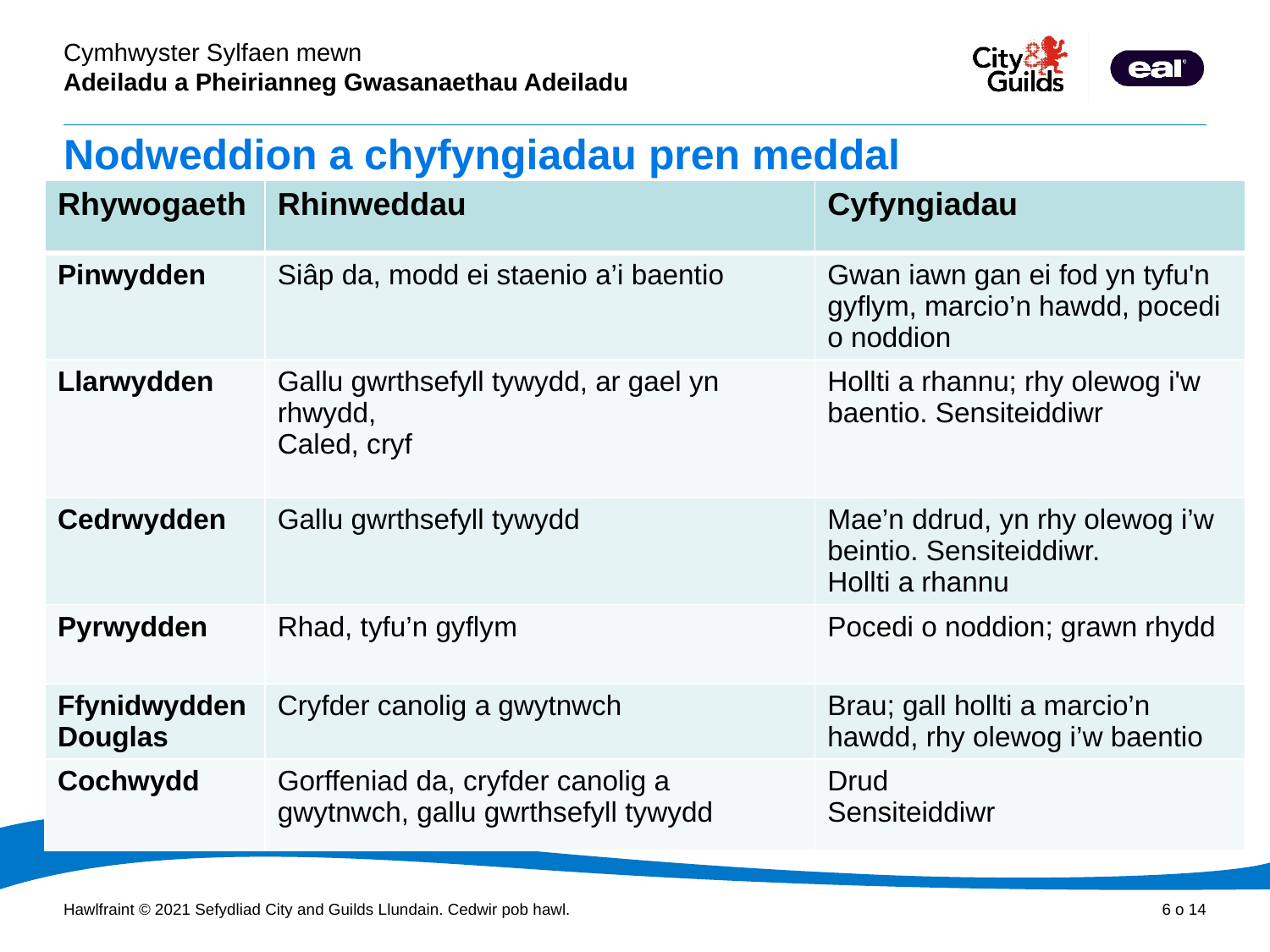

# Nodweddion a chyfyngiadau pren meddal
| Rhywogaeth | Rhinweddau | Cyfyngiadau |
| --- | --- | --- |
| Pinwydden | Siâp da, modd ei staenio a’i baentio | Gwan iawn gan ei fod yn tyfu'n gyflym, marcio’n hawdd, pocedi o noddion |
| Llarwydden | Gallu gwrthsefyll tywydd, ar gael yn rhwydd, Caled, cryf | Hollti a rhannu; rhy olewog i'w baentio. Sensiteiddiwr |
| Cedrwydden | Gallu gwrthsefyll tywydd | Mae’n ddrud, yn rhy olewog i’w beintio. Sensiteiddiwr. Hollti a rhannu |
| Pyrwydden | Rhad, tyfu’n gyflym | Pocedi o noddion; grawn rhydd |
| Ffynidwydden Douglas | Cryfder canolig a gwytnwch | Brau; gall hollti a marcio’n hawdd, rhy olewog i’w baentio |
| Cochwydd | Gorffeniad da, cryfder canolig a gwytnwch, gallu gwrthsefyll tywydd | Drud Sensiteiddiwr |